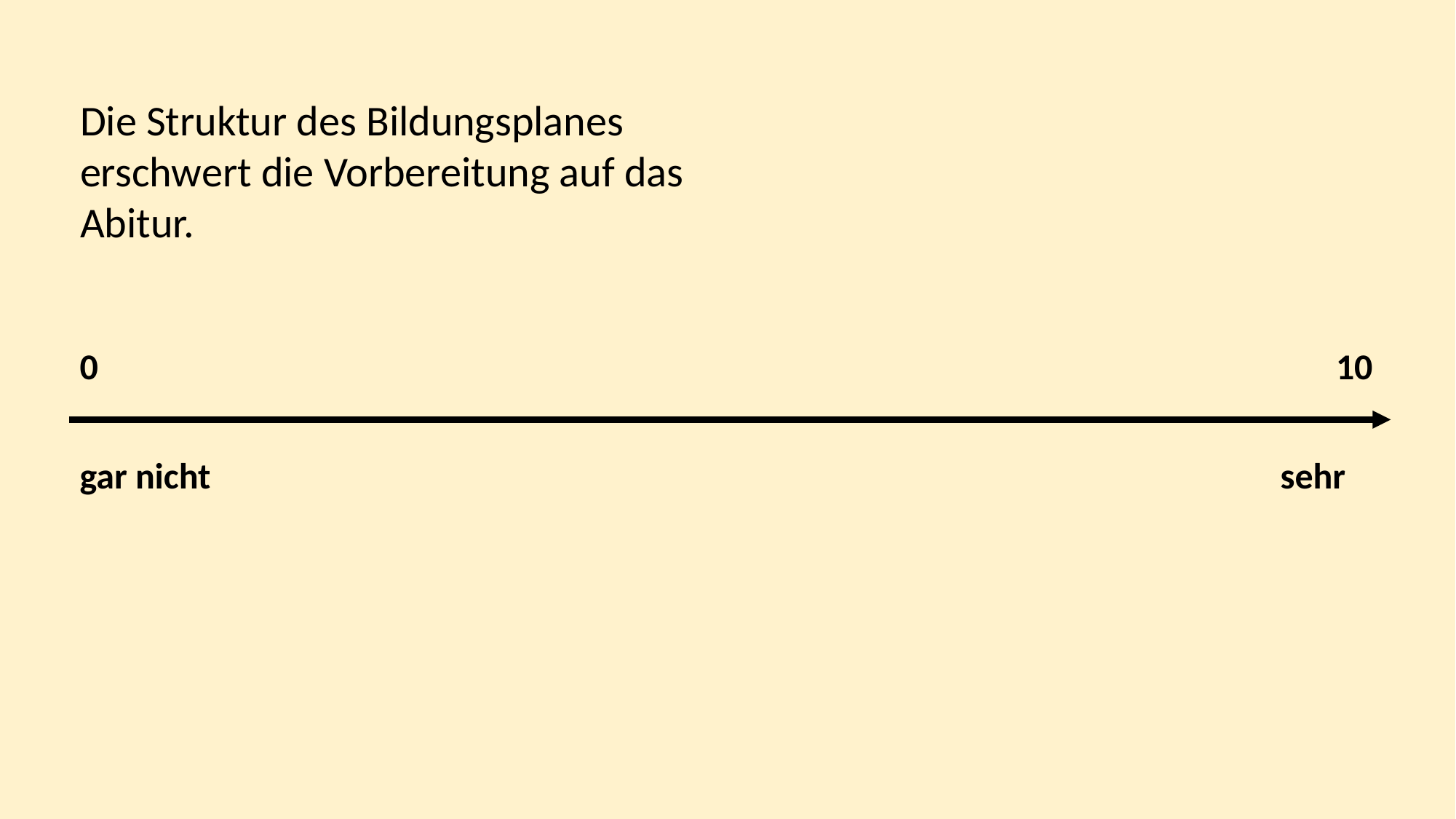

Die Struktur des Bildungsplanes erschwert die Vorbereitung auf das Abitur.
0											         10

gar nicht										sehr